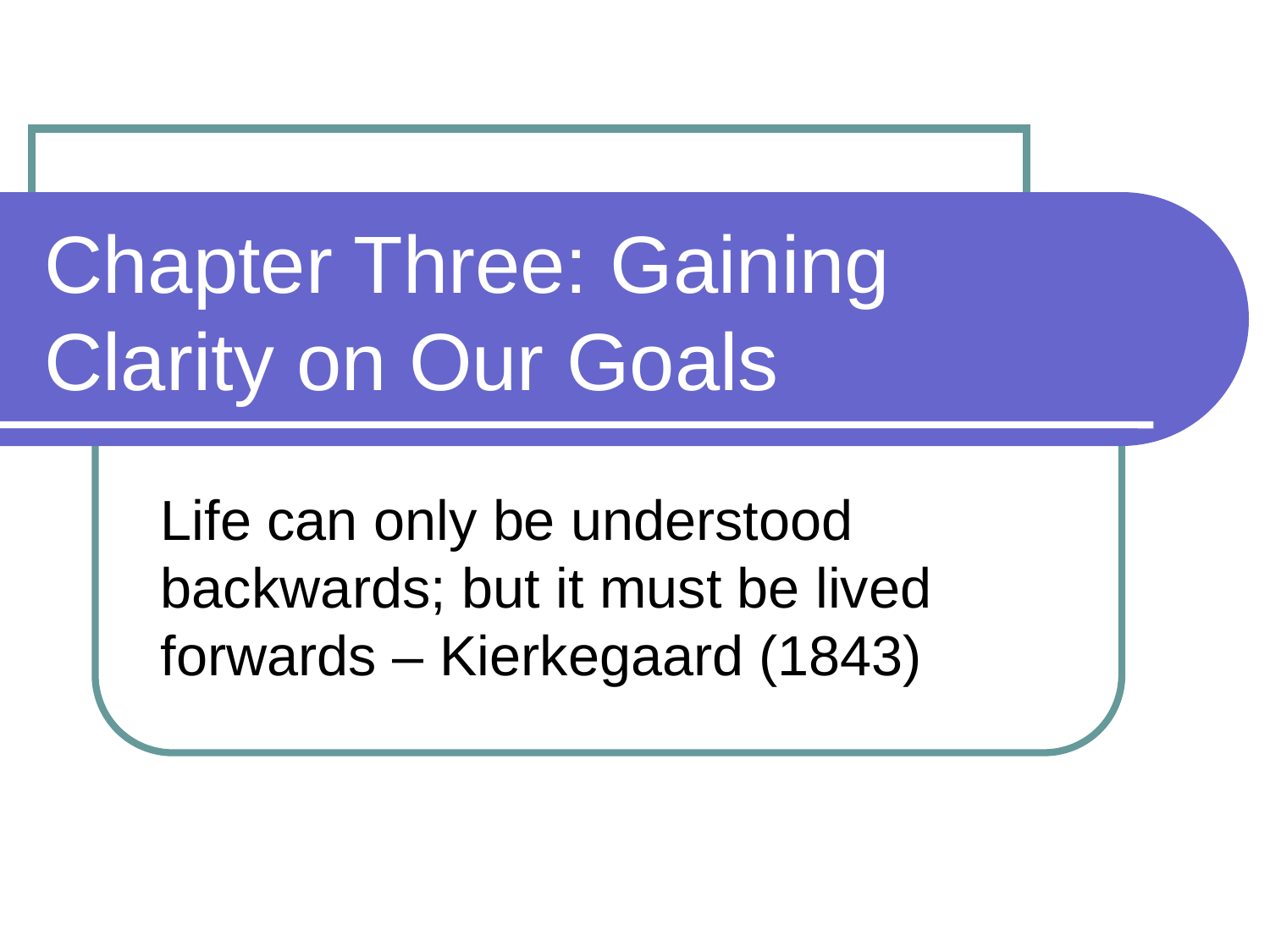

# Chapter Three: Gaining Clarity on Our Goals
Life can only be understood backwards; but it must be lived forwards – Kierkegaard (1843)